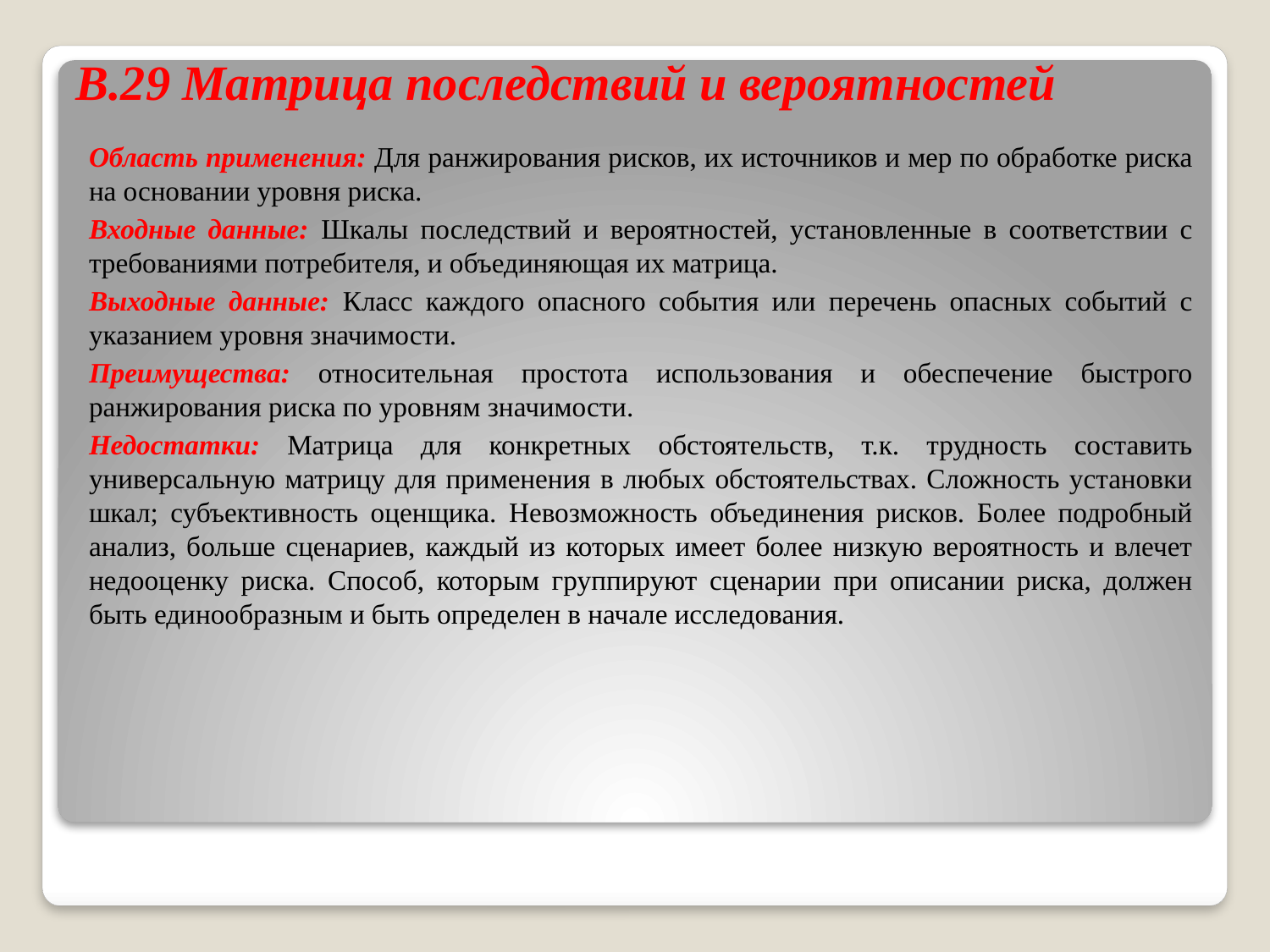

# B.29 Матрица последствий и вероятностей
Область применения: Для ранжирования рисков, их источников и мер по обработке риска на основании уровня риска.
Входные данные: Шкалы последствий и вероятностей, установленные в соответствии с требованиями потребителя, и объединяющая их матрица.
Выходные данные: Класс каждого опасного события или перечень опасных событий с указанием уровня значимости.
Преимущества: относительная простота использования и обеспечение быстрого ранжирования риска по уровням значимости.
Недостатки: Матрица для конкретных обстоятельств, т.к. трудность составить универсальную матрицу для применения в любых обстоятельствах. Сложность установки шкал; субъективность оценщика. Невозможность объединения рисков. Более подробный анализ, больше сценариев, каждый из которых имеет более низкую вероятность и влечет недооценку риска. Способ, которым группируют сценарии при описании риска, должен быть единообразным и быть определен в начале исследования.